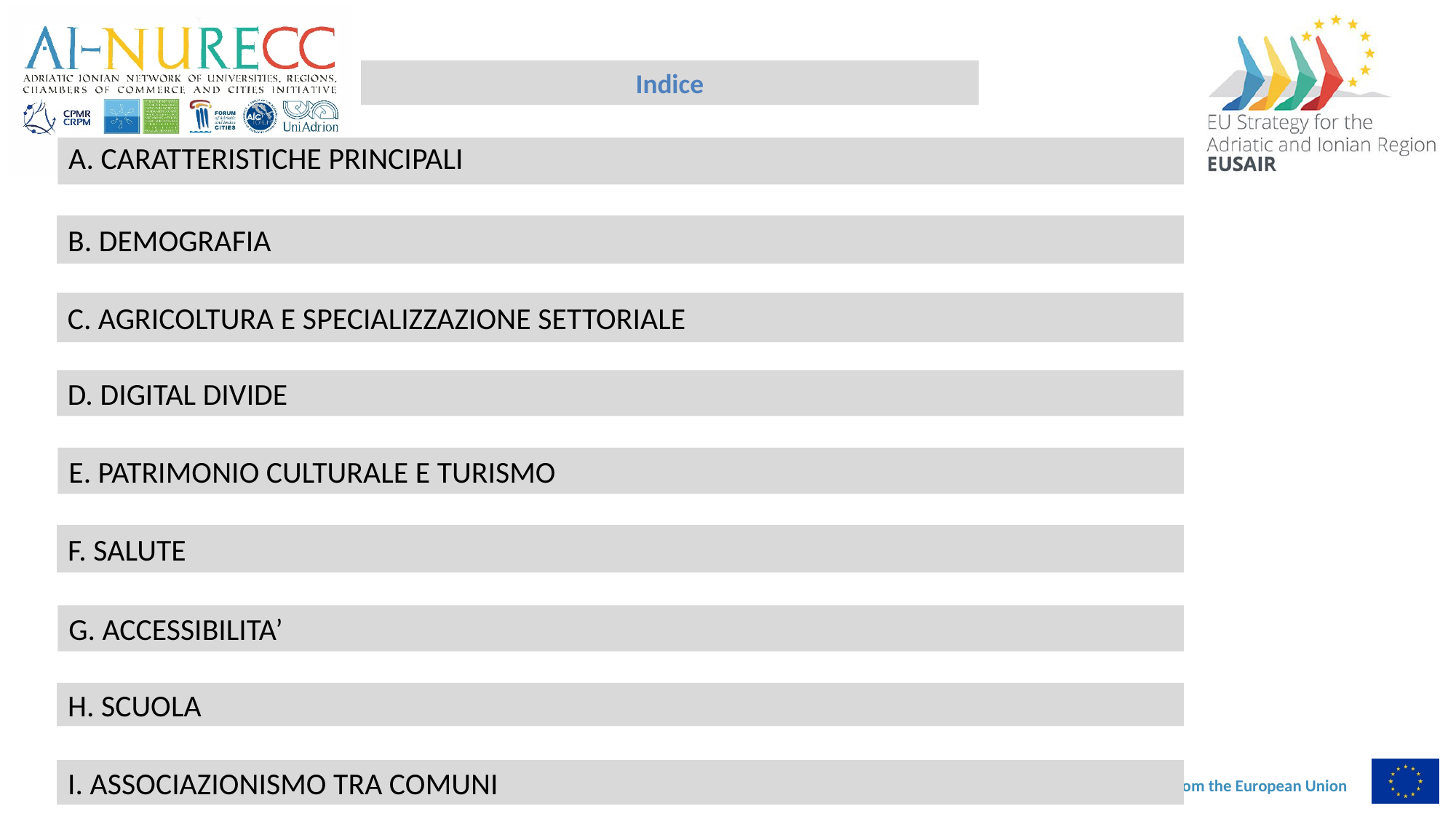

Indice
A. CARATTERISTICHE PRINCIPALI
B. DEMOGRAFIA
C. AGRICOLTURA E SPECIALIZZAZIONE SETTORIALE
D. DIGITAL DIVIDE
E. PATRIMONIO CULTURALE E TURISMO
F. SALUTE
G. ACCESSIBILITA’
H. SCUOLA
I. ASSOCIAZIONISMO TRA COMUNI